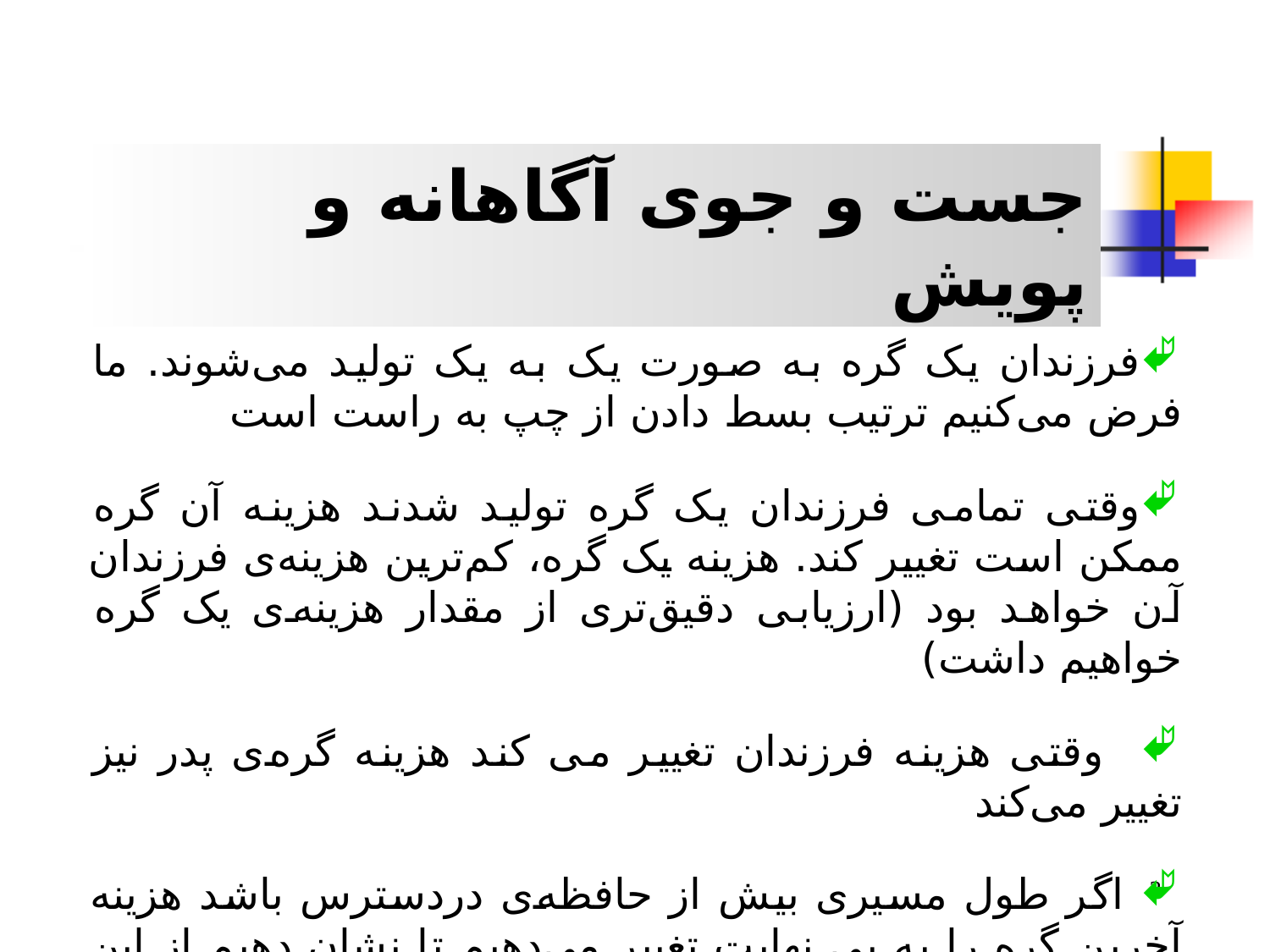

جست و جوی آگاهانه و پویش
جستجوی حافظه محدود ساده SMA*
فرزندان یک گره به صورت یک به یک تولید می‌شوند. ما فرض می‌کنیم ترتیب بسط دادن از چپ به راست است
وقتی تمامی فرزندان یک گره تولید شدند هزینه آن گره ممکن است تغییر کند. هزینه یک گره، کم‌ترین هزینه‌ی فرزندان آن خواهد بود (ارزیابی دقیق‌تری از مقدار هزینه‌ی یک گره خواهیم داشت)
  وقتی هزینه فرزندان تغییر می کند هزینه گره‌ی پدر نیز تغییر می‌کند
 اگر طول مسیری بیش از حافظه‌ی دردسترس باشد هزینه آخرین گره را به بی نهایت تغییر می‌دهیم تا نشان دهیم از این مسیر نمی‌توان با این میزان حافظه به مقصد رسید
3